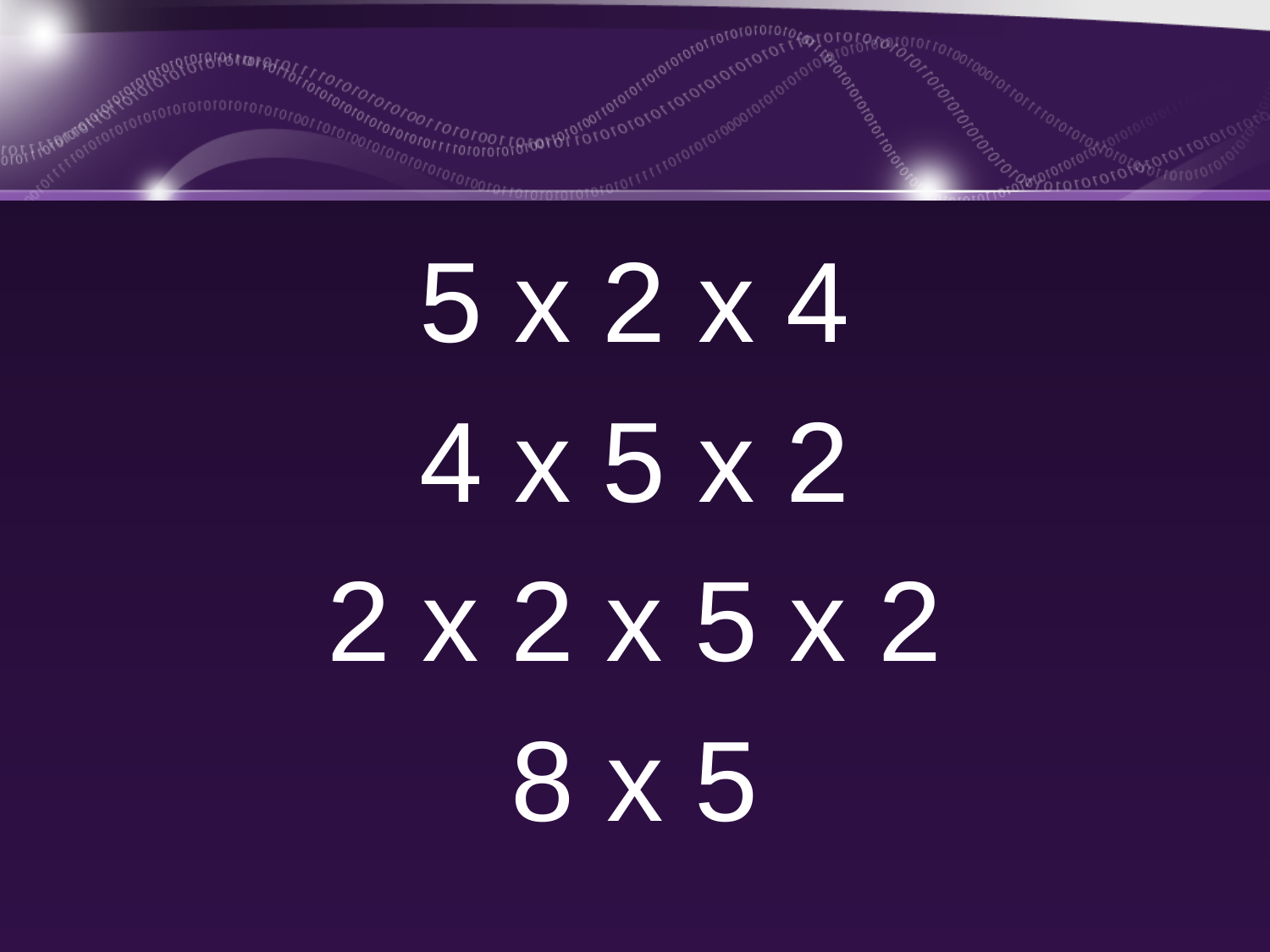

5 x 2 x 4
4 x 5 x 2
2 x 2 x 5 x 2
8 x 5